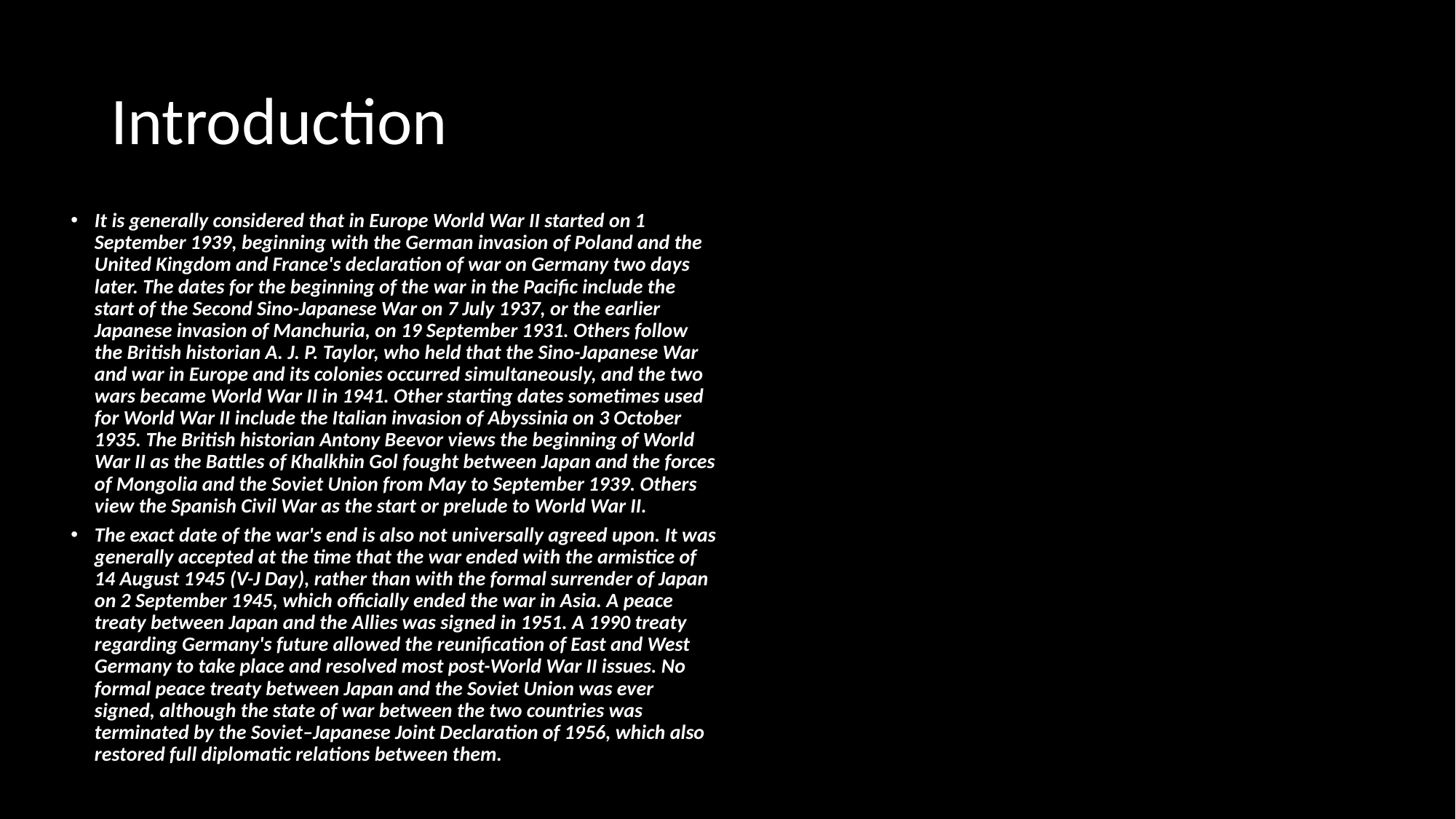

# Introduction
It is generally considered that in Europe World War II started on 1 September 1939, beginning with the German invasion of Poland and the United Kingdom and France's declaration of war on Germany two days later. The dates for the beginning of the war in the Pacific include the start of the Second Sino-Japanese War on 7 July 1937, or the earlier Japanese invasion of Manchuria, on 19 September 1931. Others follow the British historian A. J. P. Taylor, who held that the Sino-Japanese War and war in Europe and its colonies occurred simultaneously, and the two wars became World War II in 1941. Other starting dates sometimes used for World War II include the Italian invasion of Abyssinia on 3 October 1935. The British historian Antony Beevor views the beginning of World War II as the Battles of Khalkhin Gol fought between Japan and the forces of Mongolia and the Soviet Union from May to September 1939. Others view the Spanish Civil War as the start or prelude to World War II.
The exact date of the war's end is also not universally agreed upon. It was generally accepted at the time that the war ended with the armistice of 14 August 1945 (V-J Day), rather than with the formal surrender of Japan on 2 September 1945, which officially ended the war in Asia. A peace treaty between Japan and the Allies was signed in 1951. A 1990 treaty regarding Germany's future allowed the reunification of East and West Germany to take place and resolved most post-World War II issues. No formal peace treaty between Japan and the Soviet Union was ever signed, although the state of war between the two countries was terminated by the Soviet–Japanese Joint Declaration of 1956, which also restored full diplomatic relations between them.